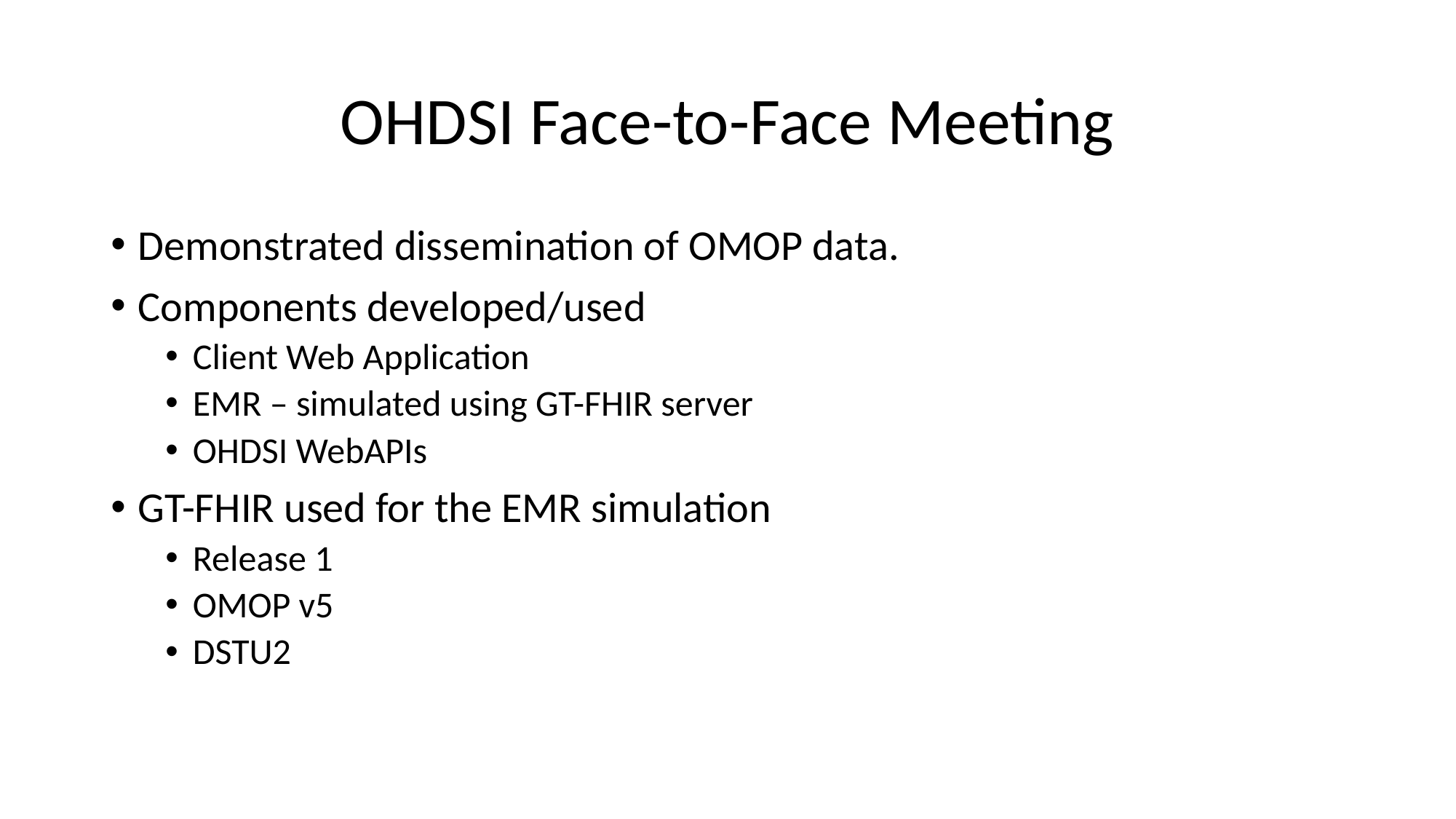

# OHDSI Face-to-Face Meeting
Demonstrated dissemination of OMOP data.
Components developed/used
Client Web Application
EMR – simulated using GT-FHIR server
OHDSI WebAPIs
GT-FHIR used for the EMR simulation
Release 1
OMOP v5
DSTU2